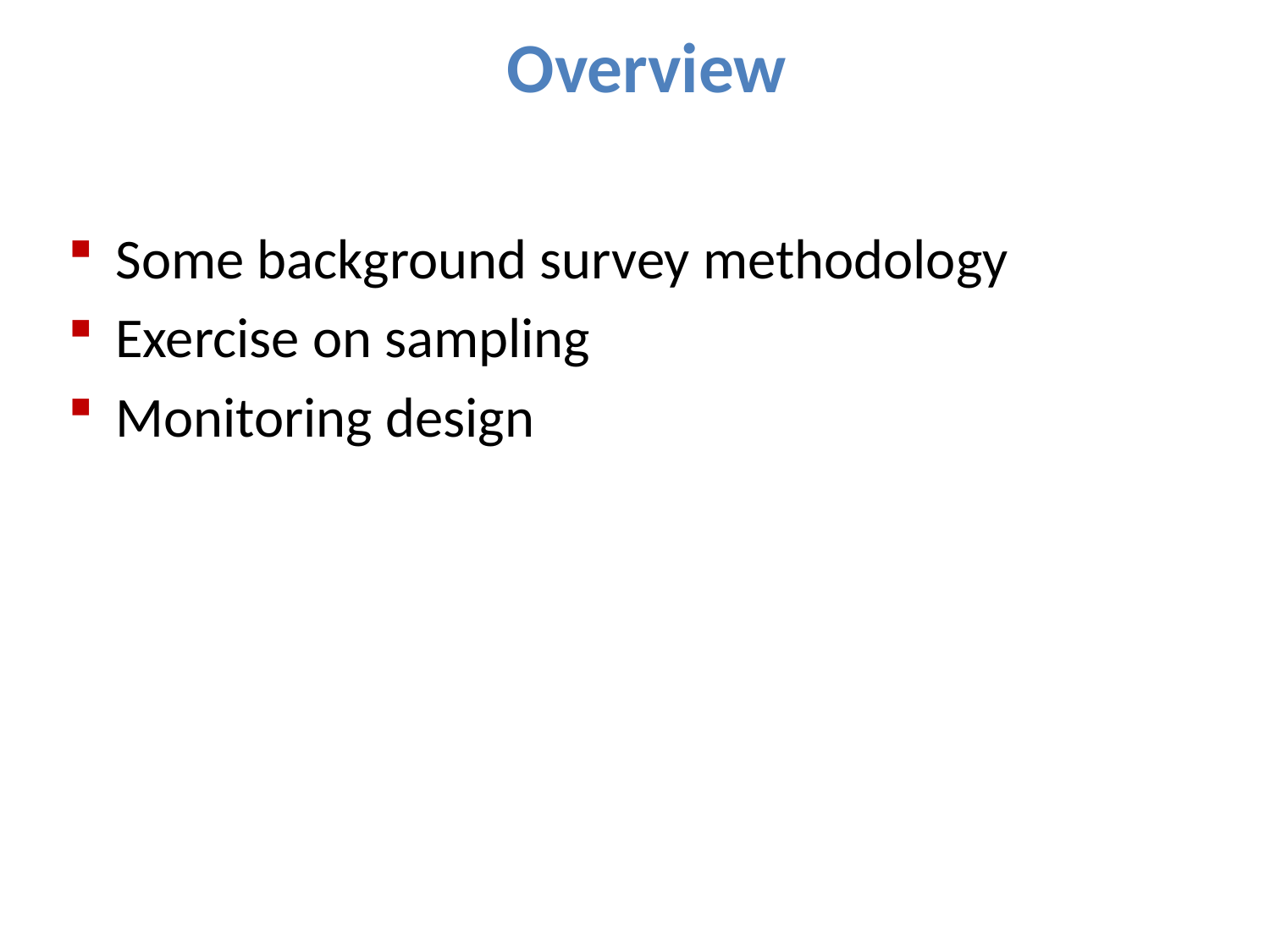

Overview
Some background survey methodology
Exercise on sampling
Monitoring design